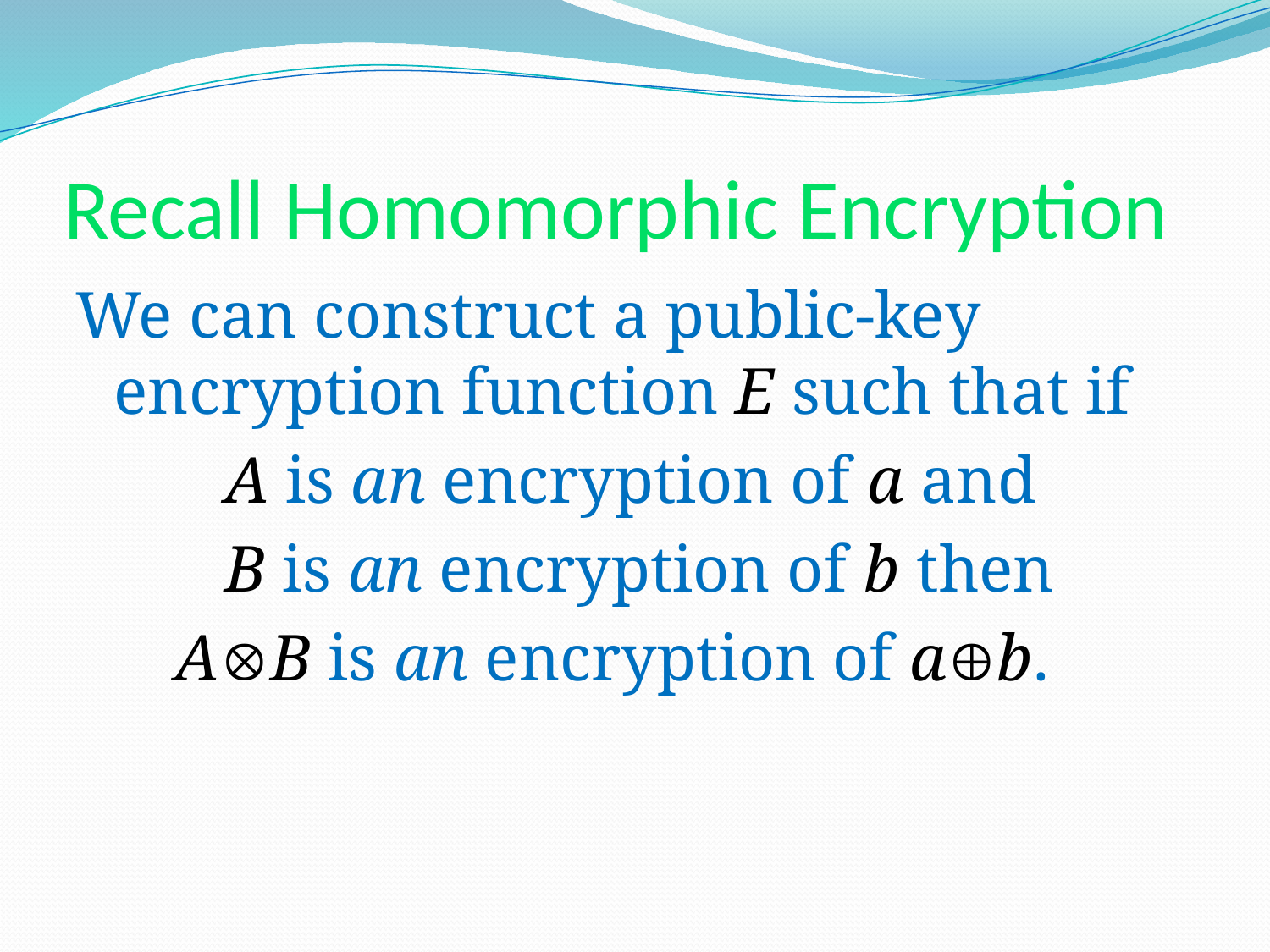

# Recall Homomorphic Encryption
We can construct a public-key encryption function E such that if
         A is an encryption of a and
         B is an encryption of b then
      A⊗B is an encryption of a⊕b.